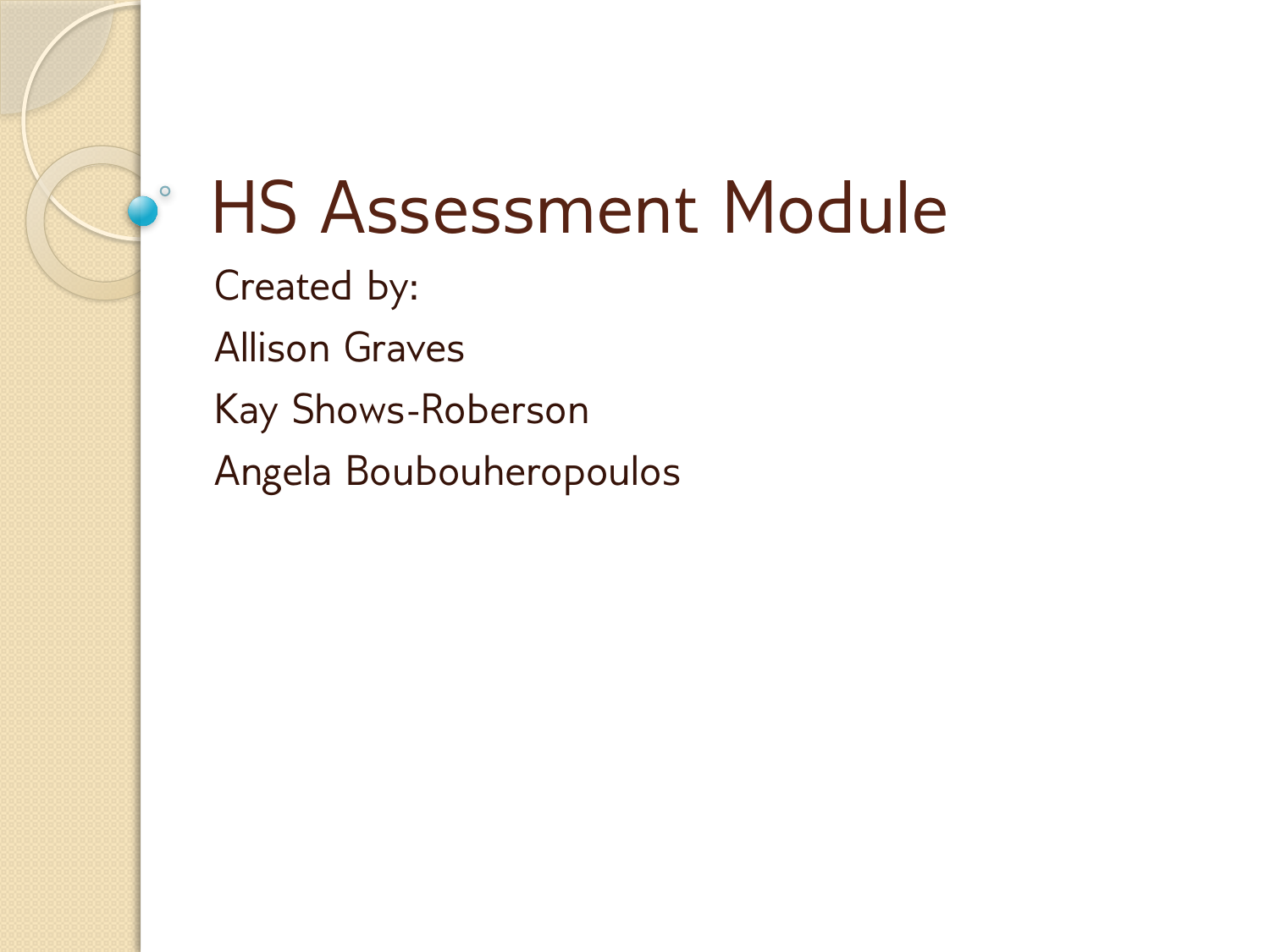

# HS Assessment Module
Created by:
Allison Graves
Kay Shows-Roberson
Angela Boubouheropoulos